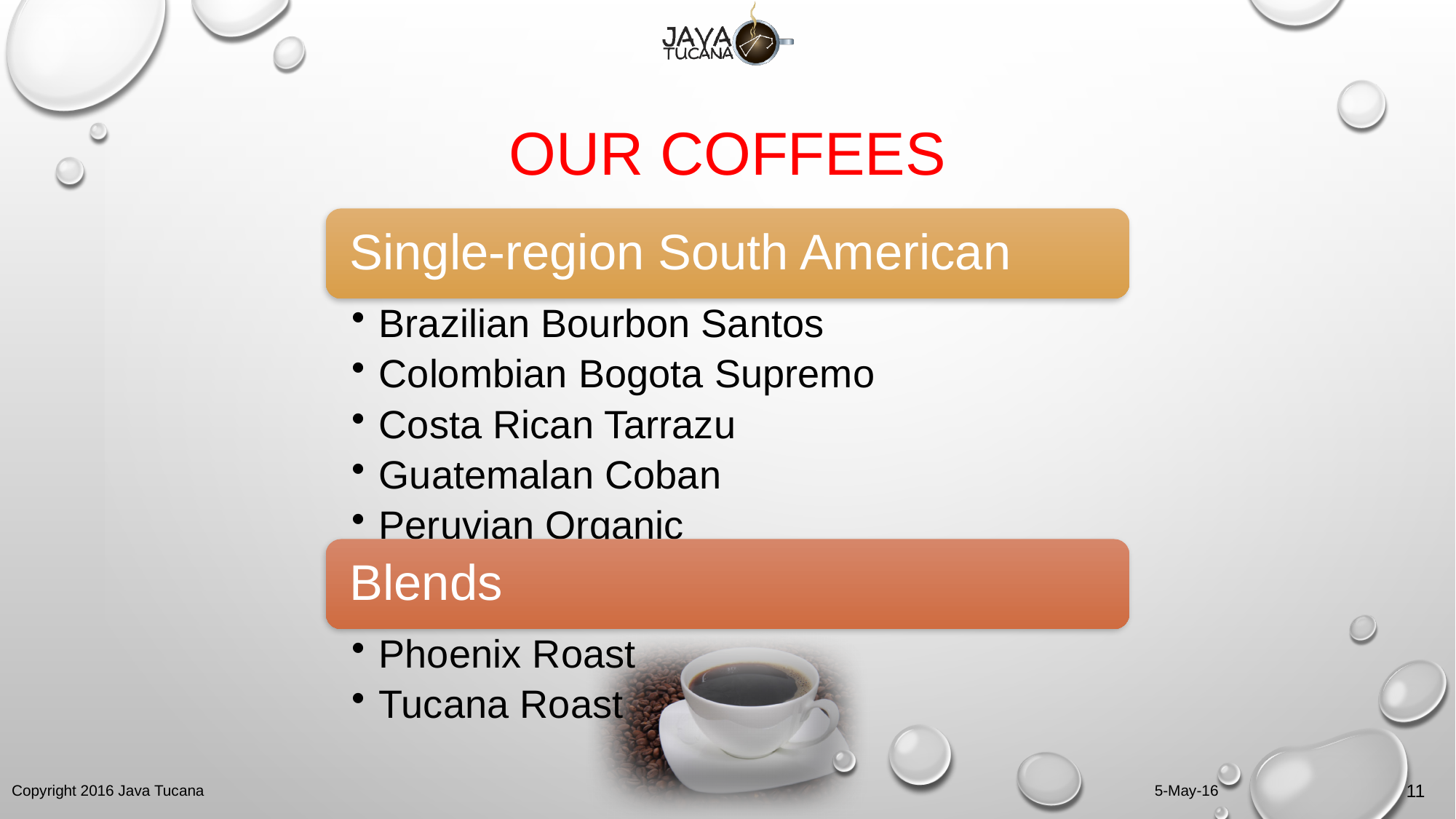

# Our Coffees
Single-region South American
Brazilian Bourbon Santos
Colombian Bogota Supremo
Costa Rican Tarrazu
Guatemalan Coban
Peruvian Organic
Blends
Phoenix Roast
Tucana Roast
5-May-16
11
Copyright 2016 Java Tucana